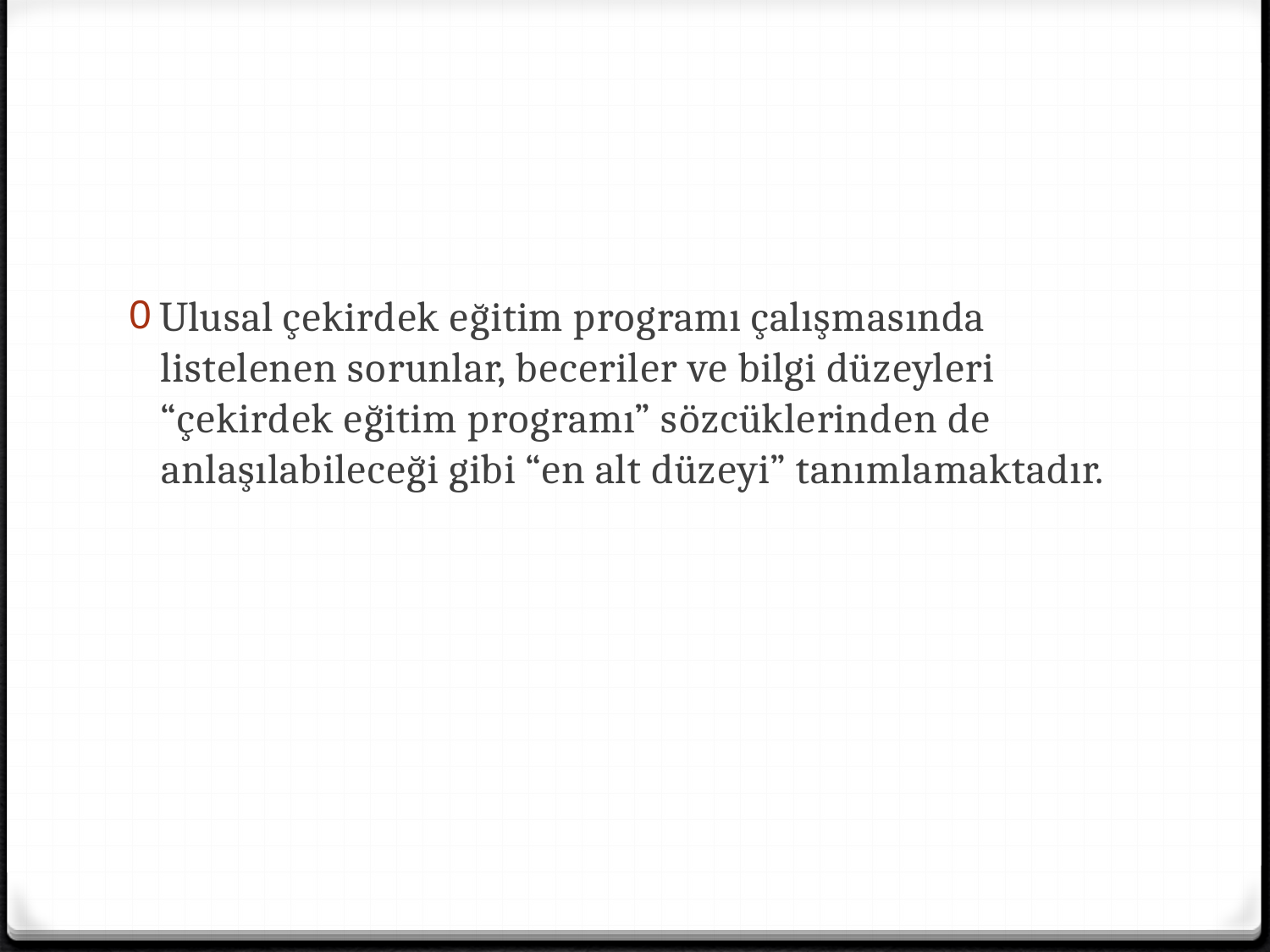

#
Ulusal çekirdek eğitim programı çalışmasında listelenen sorunlar, beceriler ve bilgi düzeyleri “çekirdek eğitim programı” sözcüklerinden de anlaşılabileceği gibi “en alt düzeyi” tanımlamaktadır.